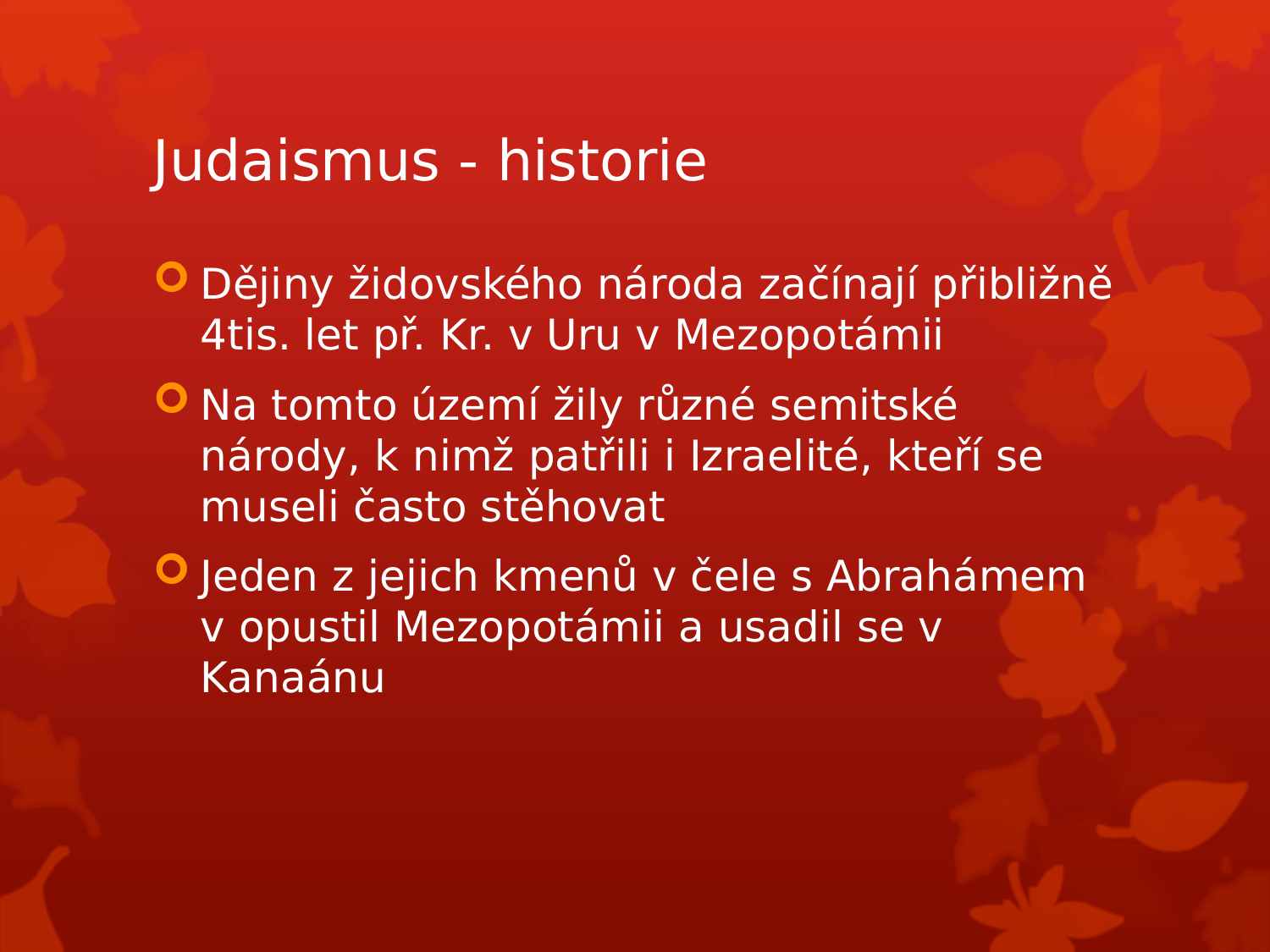

# Judaismus - historie
Dějiny židovského národa začínají přibližně 4tis. let př. Kr. v Uru v Mezopotámii
Na tomto území žily různé semitské národy, k nimž patřili i Izraelité, kteří se museli často stěhovat
Jeden z jejich kmenů v čele s Abrahámem v opustil Mezopotámii a usadil se v Kanaánu